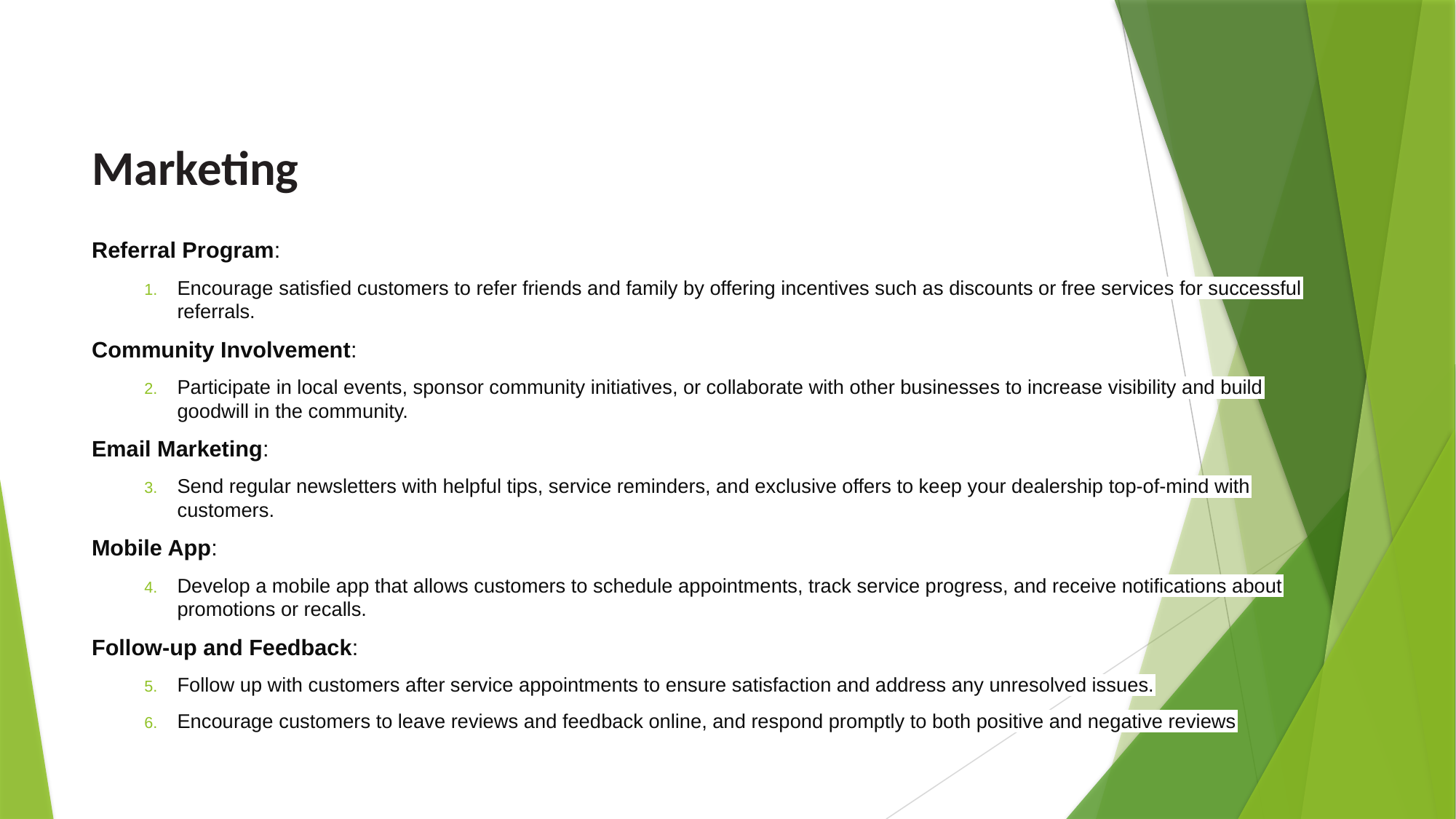

# Marketing
Referral Program:
Encourage satisfied customers to refer friends and family by offering incentives such as discounts or free services for successful referrals.
Community Involvement:
Participate in local events, sponsor community initiatives, or collaborate with other businesses to increase visibility and build goodwill in the community.
Email Marketing:
Send regular newsletters with helpful tips, service reminders, and exclusive offers to keep your dealership top-of-mind with customers.
Mobile App:
Develop a mobile app that allows customers to schedule appointments, track service progress, and receive notifications about promotions or recalls.
Follow-up and Feedback:
Follow up with customers after service appointments to ensure satisfaction and address any unresolved issues.
Encourage customers to leave reviews and feedback online, and respond promptly to both positive and negative reviews